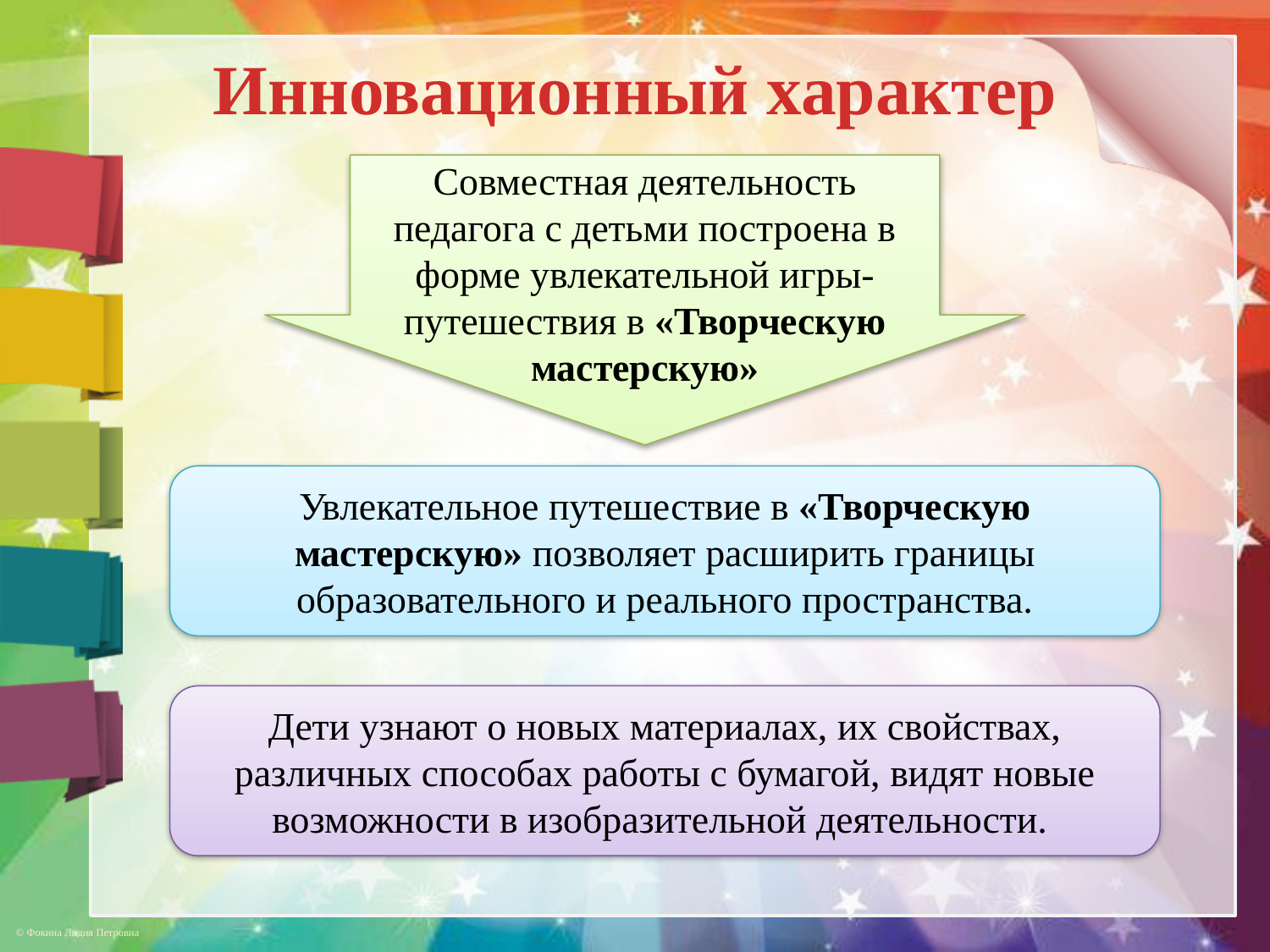

# Инновационный характер

Совместная деятельность педагога с детьми построена в форме увлекательной игры-путешествия в «Творческую мастерскую»
Увлекательное путешествие в «Творческую мастерскую» позволяет расширить границы образовательного и реального пространства.
Дети узнают о новых материалах, их свойствах, различных способах работы с бумагой, видят новые возможности в изобразительной деятельности.